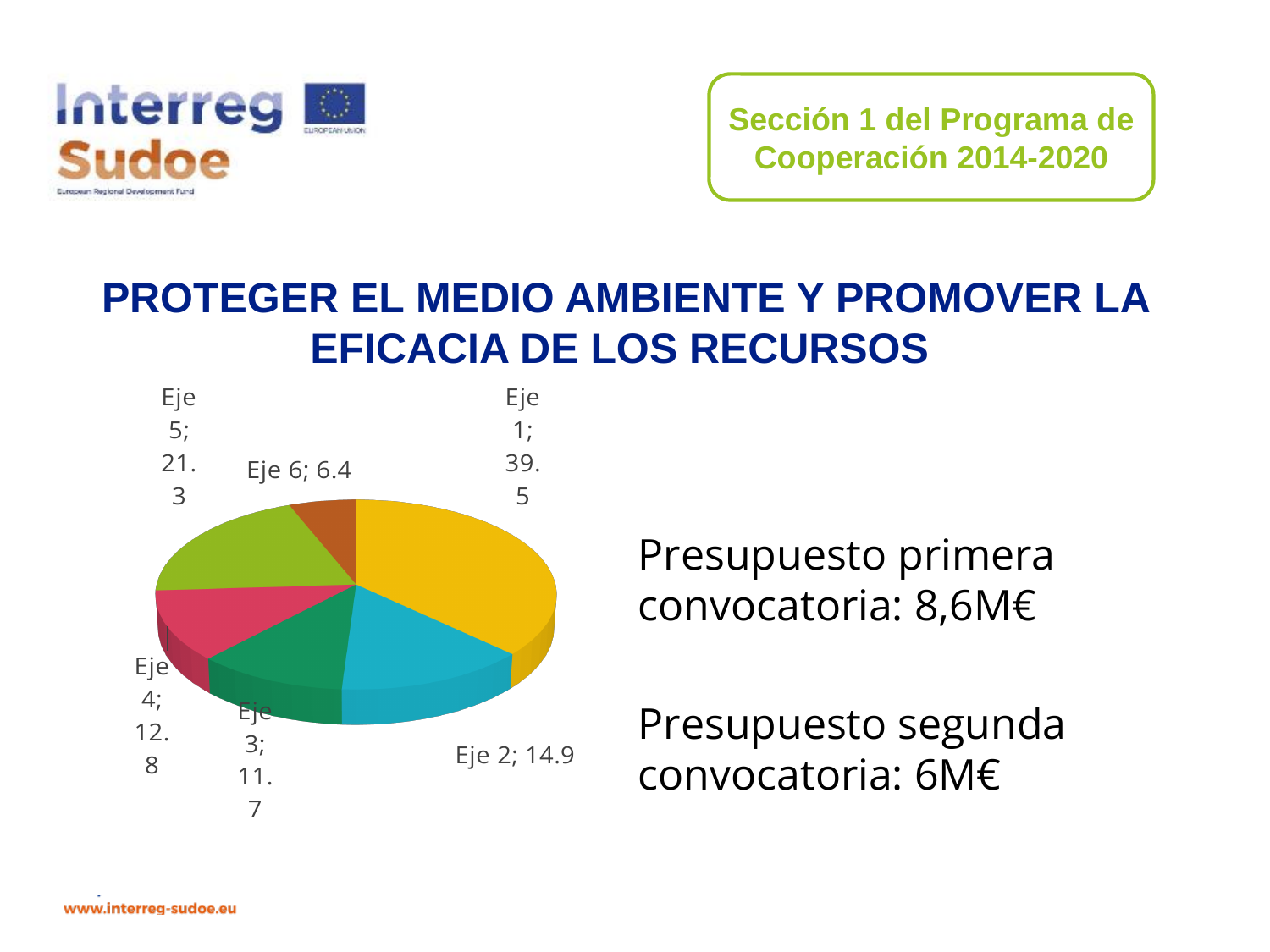

Sección 1 del Programa de Cooperación 2014-2020
PROTEGER EL MEDIO AMBIENTE Y PROMOVER LA EFICACIA DE LOS RECURSOS
Presupuesto primera convocatoria: 8,6M€

Presupuesto segunda convocatoria: 6M€

[unsupported chart]